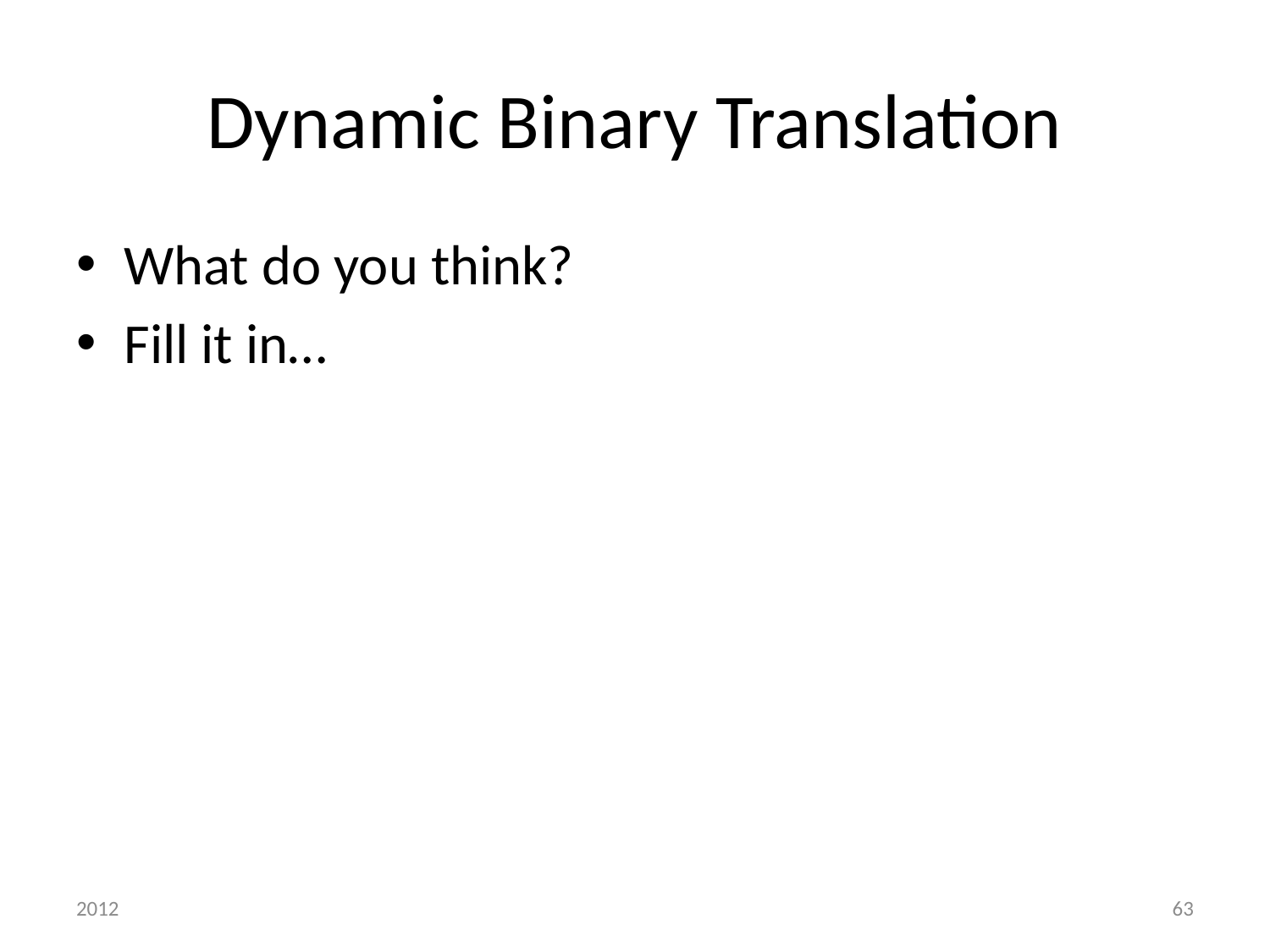

# Dynamic Binary Translation
What do you think?
Fill it in…
2012

63